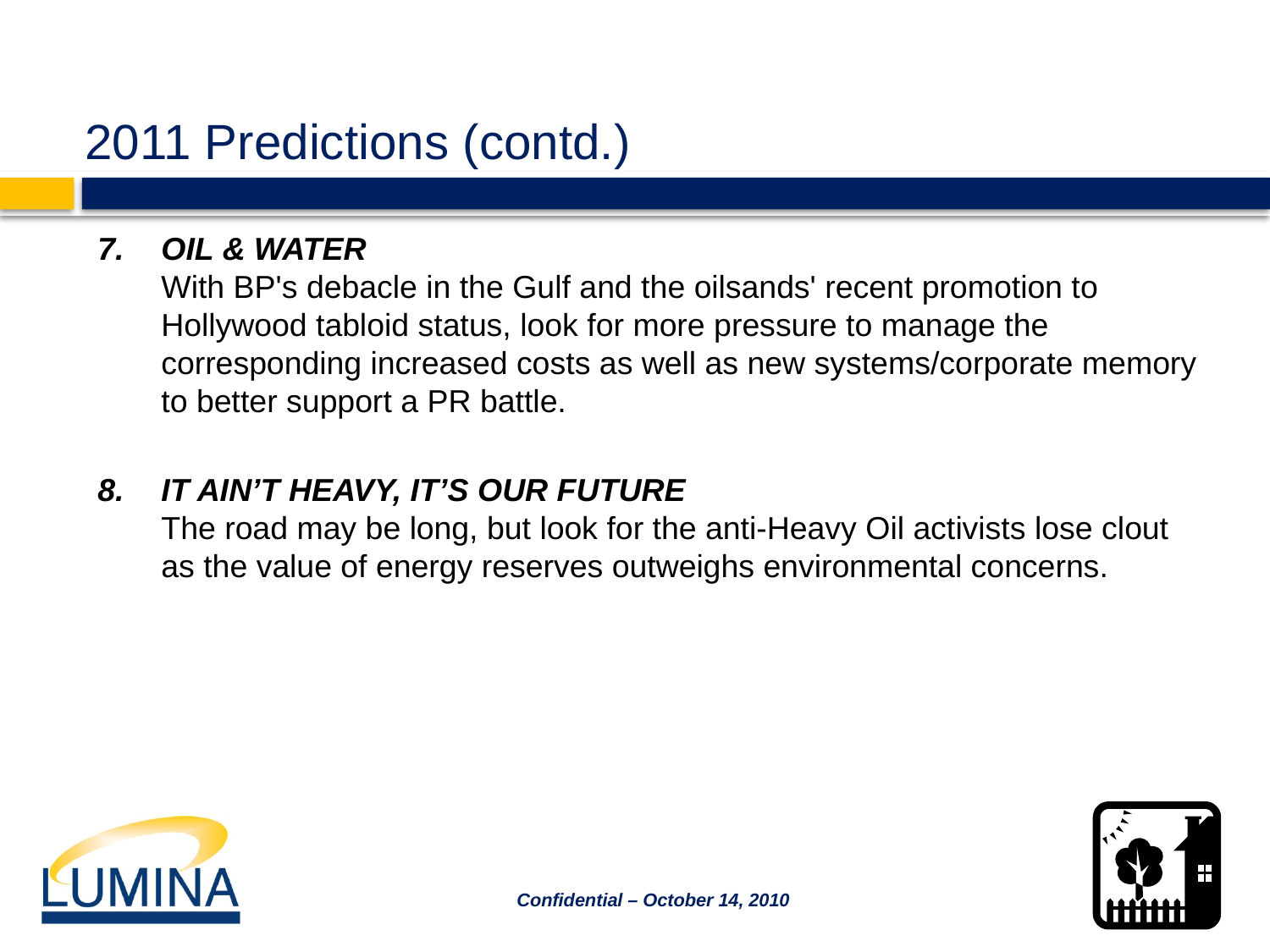

# 2011 Predictions (contd.)
OIL & WATER
With BP's debacle in the Gulf and the oilsands' recent promotion to Hollywood tabloid status, look for more pressure to manage the corresponding increased costs as well as new systems/corporate memory to better support a PR battle.
IT AIN’T HEAVY, IT’S OUR FUTURE
The road may be long, but look for the anti-Heavy Oil activists lose clout as the value of energy reserves outweighs environmental concerns.